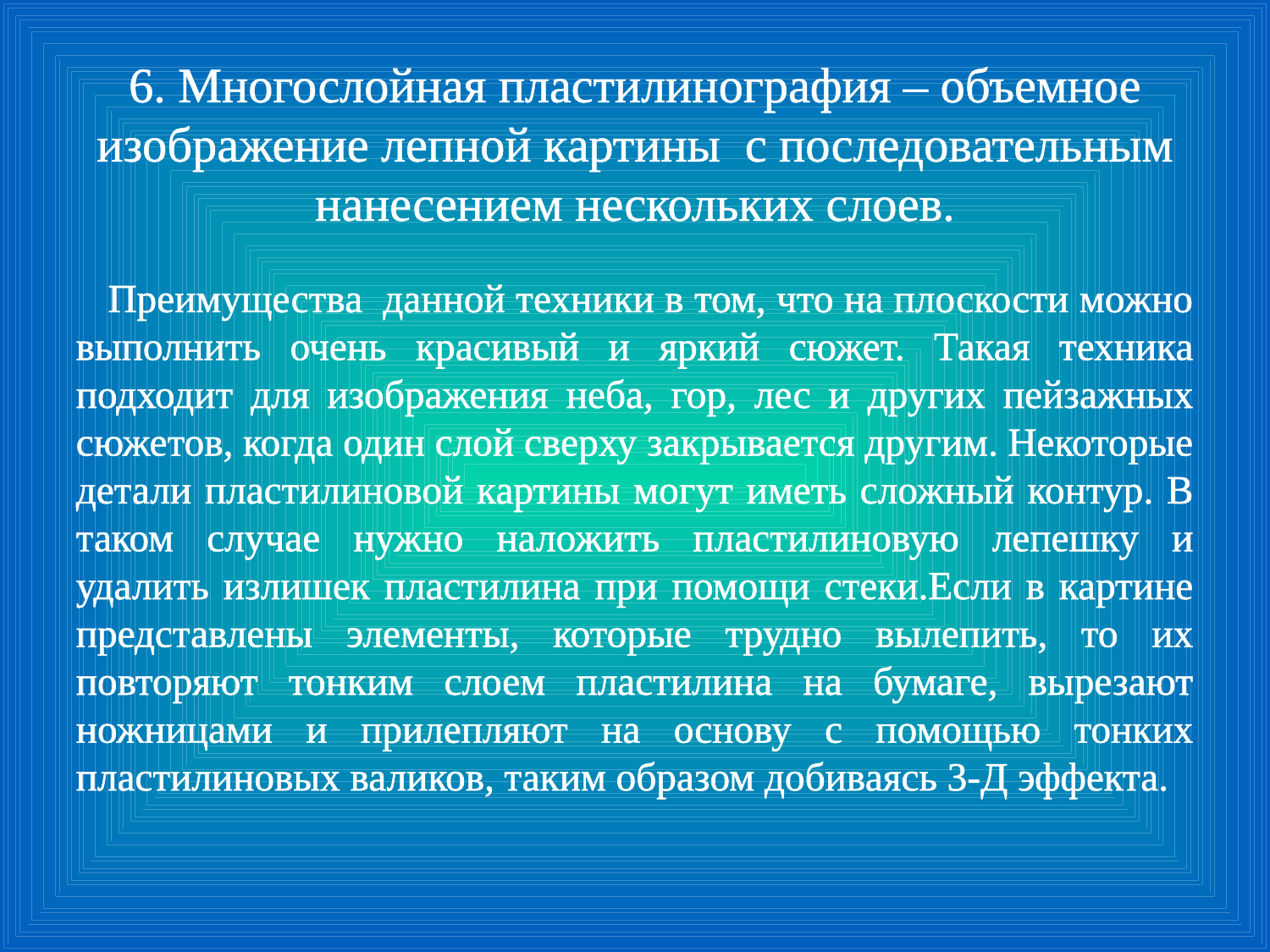

# 6. Многослойная пластилинография – объемное изображение лепной картины  с последовательным нанесением нескольких слоев.
   Преимущества  данной техники в том, что на плоскости можно выполнить очень красивый и яркий сюжет. Такая техника подходит для изображения неба, гор, лес и других пейзажных сюжетов, когда один слой сверху закрывается другим. Некоторые детали пластилиновой картины могут иметь сложный контур. В таком случае нужно наложить пластилиновую лепешку и удалить излишек пластилина при помощи стеки.Если в картине представлены элементы, которые трудно вылепить, то их повторяют тонким слоем пластилина на бумаге, вырезают ножницами и прилепляют на основу с помощью тонких пластилиновых валиков, таким образом добиваясь 3-Д эффекта.